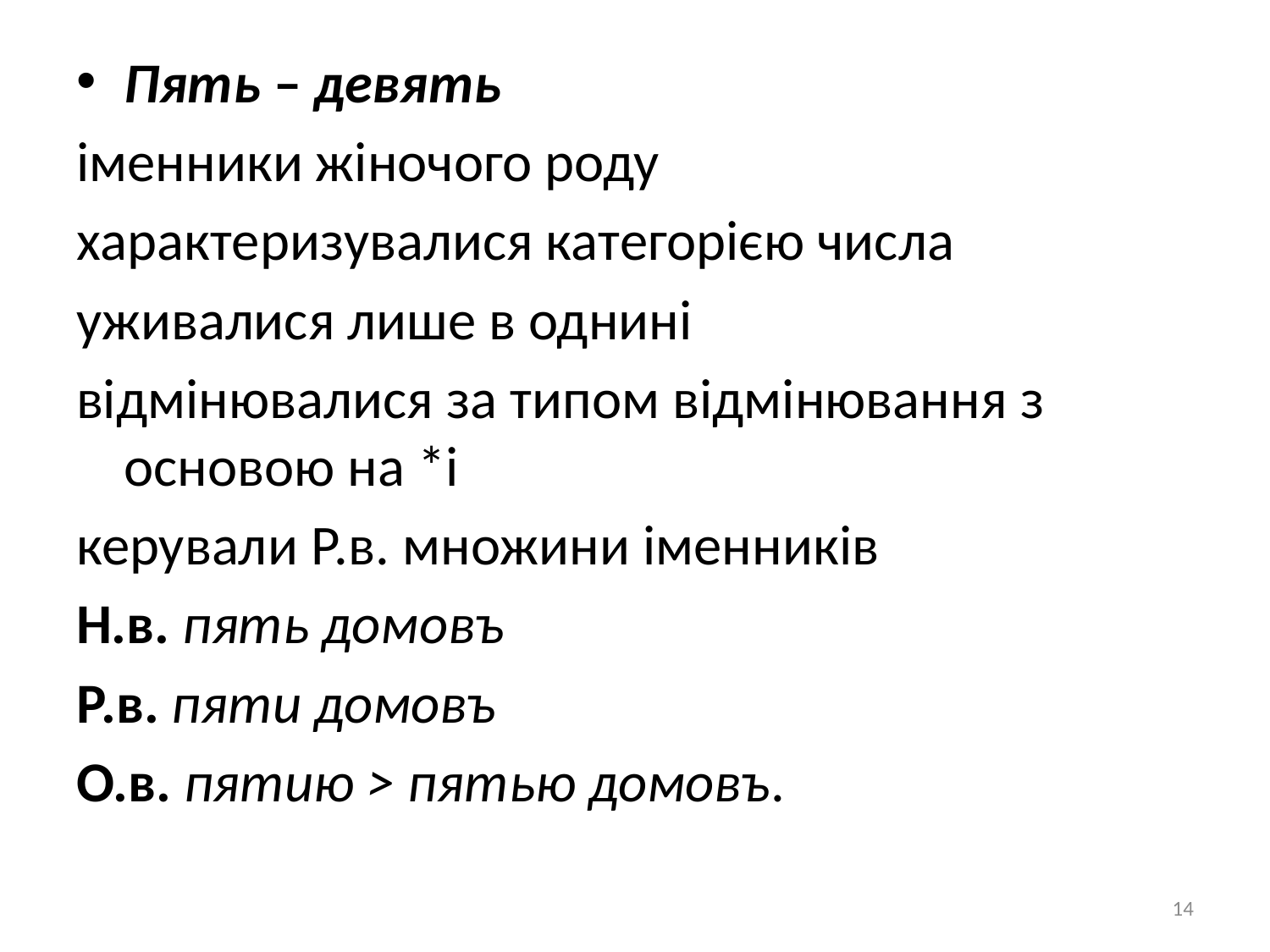

Пять – девять
іменники жіночого роду
характеризувалися категорією числа
уживалися лише в однині
відмінювалися за типом відмінювання з основою на *і
керували Р.в. множини іменників
Н.в. пять домовъ
Р.в. пяти домовъ
О.в. пятию > пятью домовъ.

14